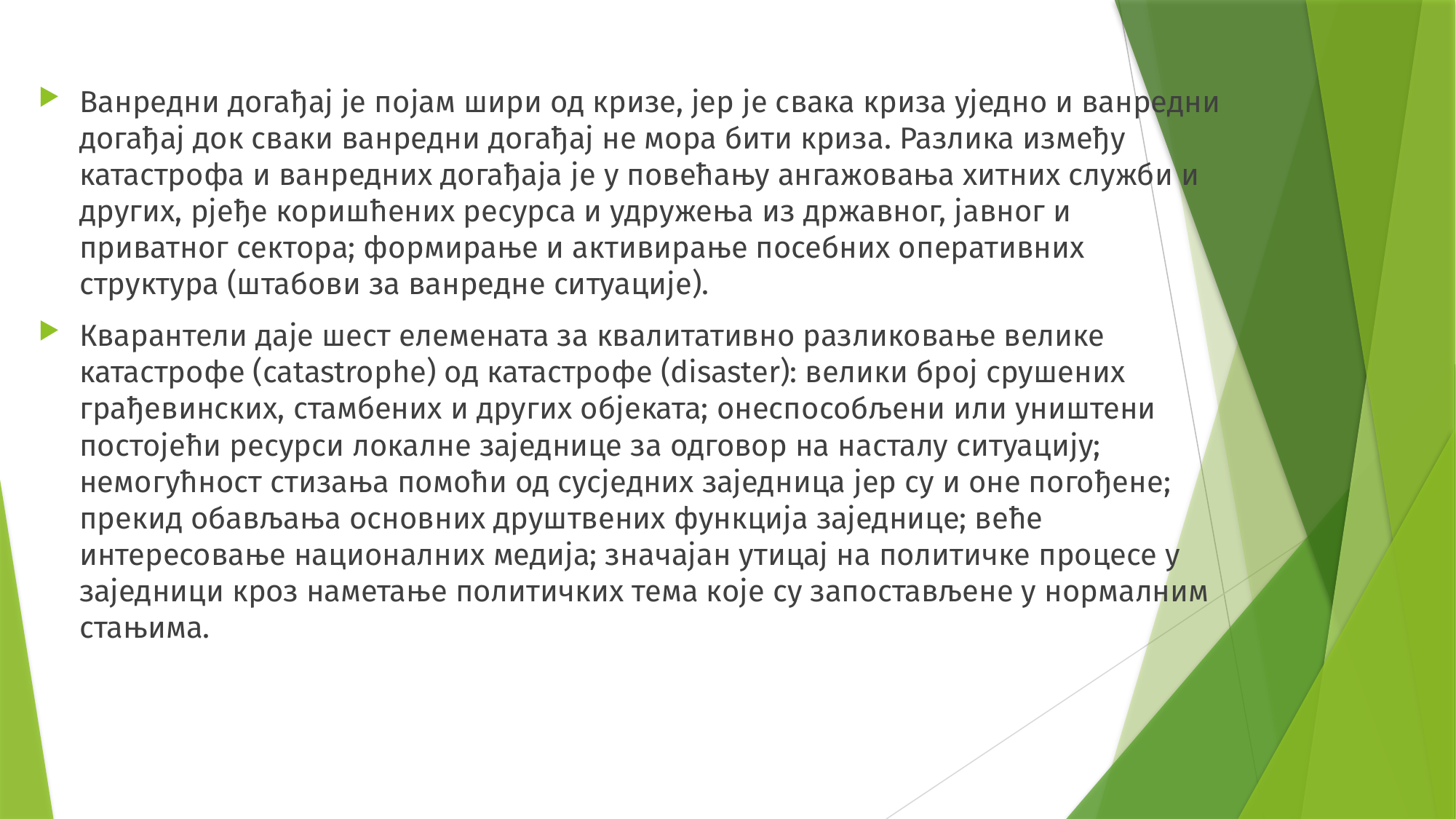

Ванредни догађај је појам шири од кризе, јер је свака криза уједно и ванредни догађај док сваки ванредни догађај не мора бити криза. Разлика између катастрофа и ванредних догађаја је у повећању ангажовања хитних служби и других, рјеђе коришћених ресурса и удружења из државног, јавног и приватног сектора; формирање и активирање посебних оперативних структура (штабови за ванредне ситуације).
Кварантели даје шест елемената за квалитативно разликовање велике катастрофе (catastrophe) од катастрофе (disaster): велики број срушених грађевинских, стамбених и других објеката; онеспособљени или уништени постојећи ресурси локалне заједнице за одговор на насталу ситуацију; немогућност стизања помоћи од сусједних заједница јер су и оне погођене; прекид обављања основних друштвених функција заједнице; веће интересовање националних медија; значајан утицај на политичке процесе у заједници кроз наметање политичких тема које су запостављене у нормалним стањима.